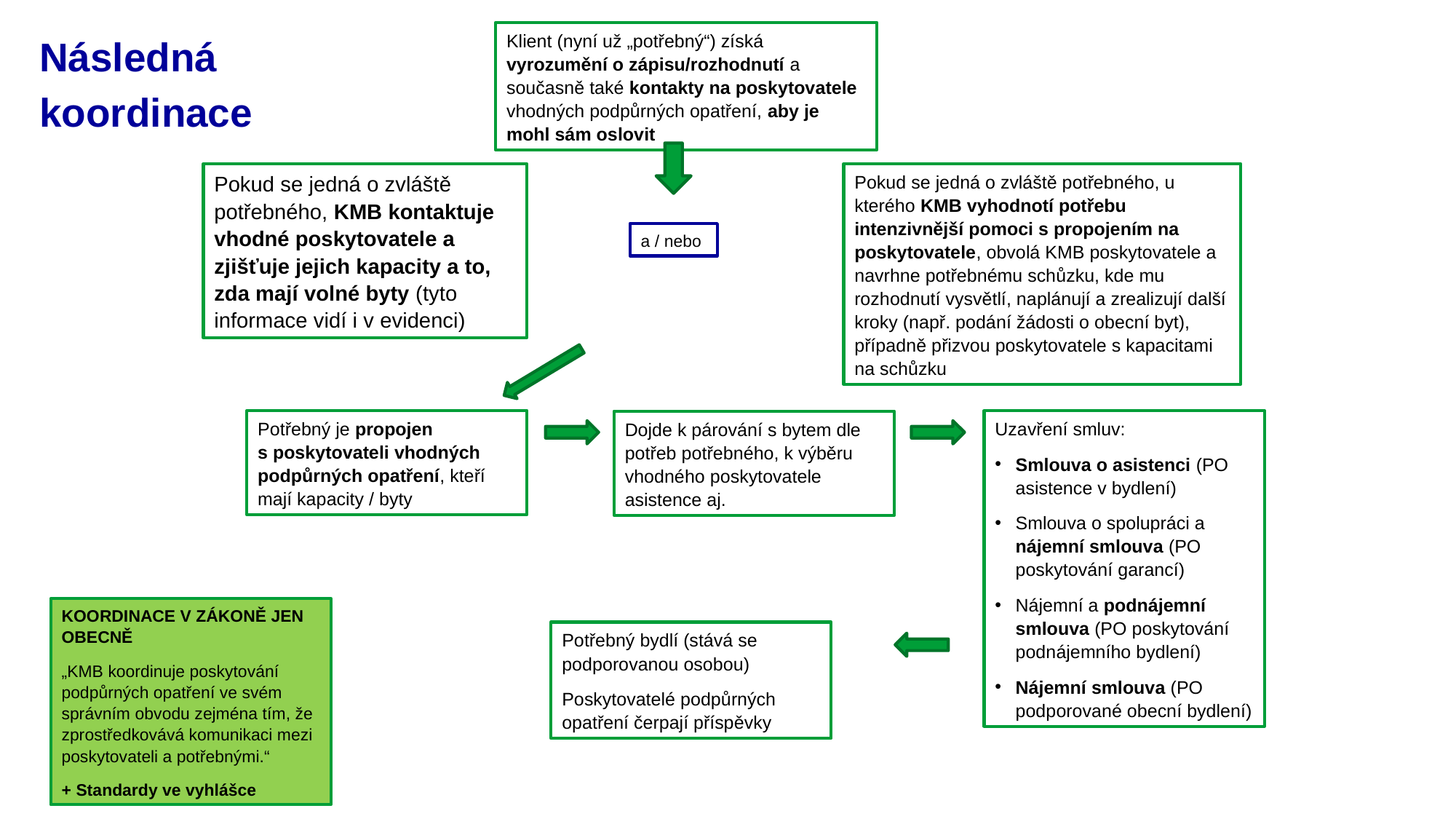

# Následná koordinace
Klient (nyní už „potřebný“) získá vyrozumění o zápisu/rozhodnutí a současně také kontakty na poskytovatele vhodných podpůrných opatření, aby je mohl sám oslovit

Pokud se jedná o zvláště potřebného, KMB kontaktuje vhodné poskytovatele a zjišťuje jejich kapacity a to, zda mají volné byty (tyto informace vidí i v evidenci)
Pokud se jedná o zvláště potřebného, u kterého KMB vyhodnotí potřebu intenzivnější pomoci s propojením na poskytovatele, obvolá KMB poskytovatele a navrhne potřebnému schůzku, kde mu rozhodnutí vysvětlí, naplánují a zrealizují další kroky (např. podání žádosti o obecní byt), případně přizvou poskytovatele s kapacitami na schůzku
a / nebo

Potřebný je propojen s poskytovateli vhodných podpůrných opatření, kteří mají kapacity / byty
Uzavření smluv:
Smlouva o asistenci (PO asistence v bydlení)
Smlouva o spolupráci a nájemní smlouva (PO poskytování garancí)
Nájemní a podnájemní smlouva (PO poskytování podnájemního bydlení)
Nájemní smlouva (PO podporované obecní bydlení)
Dojde k párování s bytem dle potřeb potřebného, k výběru vhodného poskytovatele asistence aj.
KOORDINACE V ZÁKONĚ JEN OBECNĚ
„KMB koordinuje poskytování podpůrných opatření ve svém správním obvodu zejména tím, že zprostředkovává komunikaci mezi poskytovateli a potřebnými.“
+ Standardy ve vyhlášce

Potřebný bydlí (stává se podporovanou osobou)
Poskytovatelé podpůrných opatření čerpají příspěvky